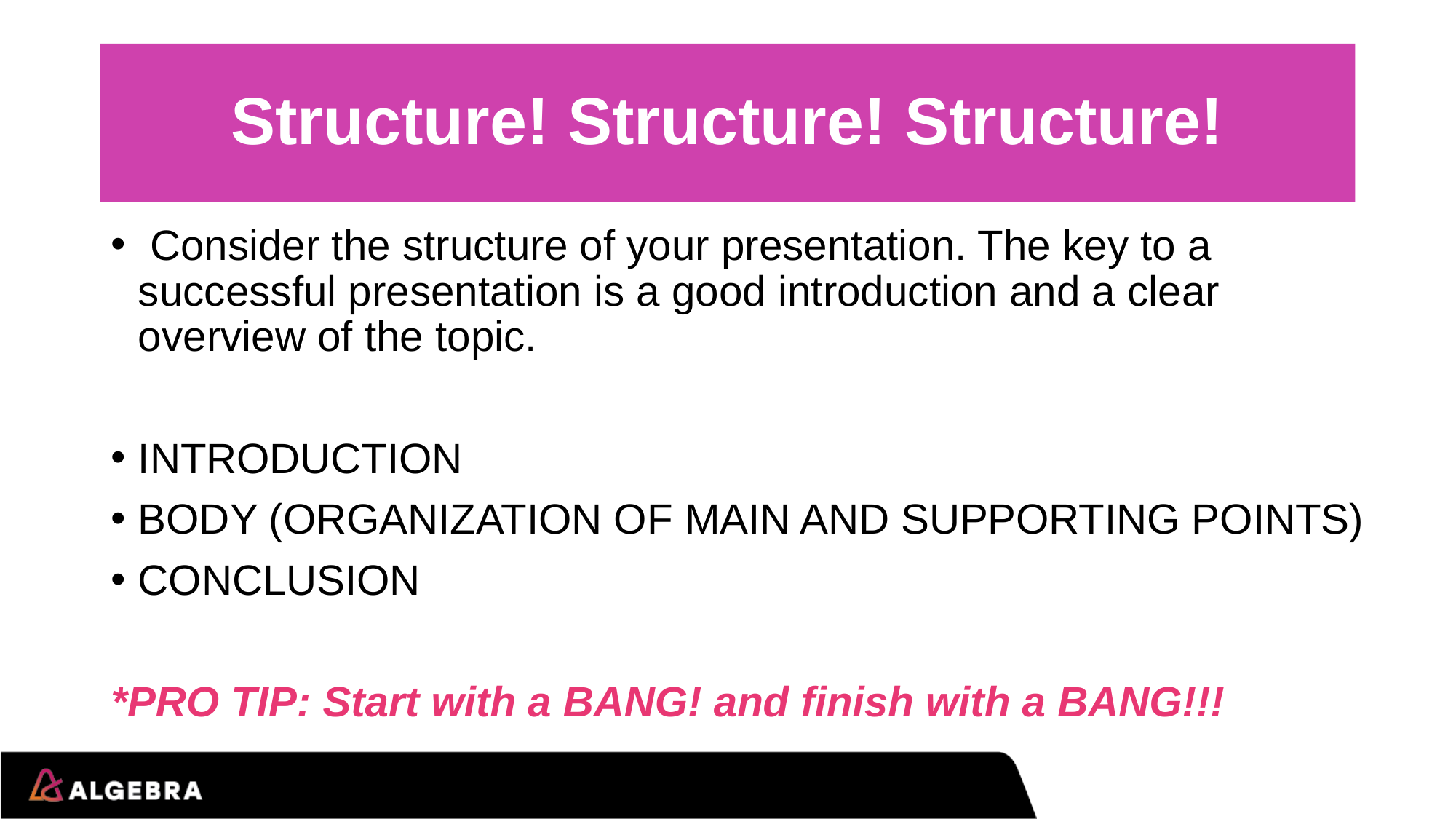

# Structure! Structure! Structure!
 Consider the structure of your presentation. The key to a successful presentation is a good introduction and a clear overview of the topic.

INTRODUCTION
BODY (ORGANIZATION OF MAIN AND SUPPORTING POINTS)
CONCLUSION

*PRO TIP: Start with a BANG! and finish with a BANG!!!